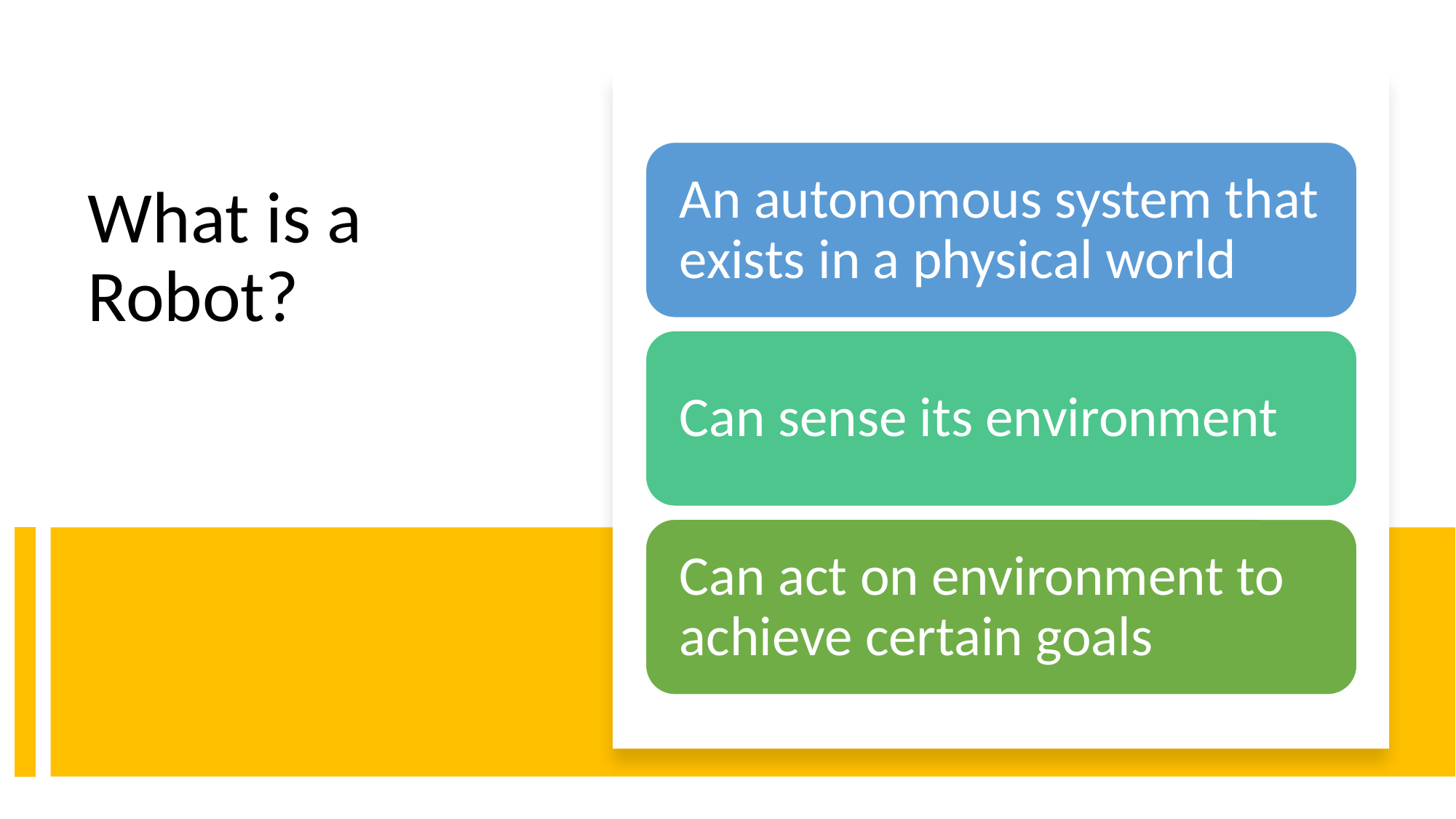

An autonomous system that exists in a physical world
Can sense its environment
Can act on environment to achieve certain goals
# What is a Robot?